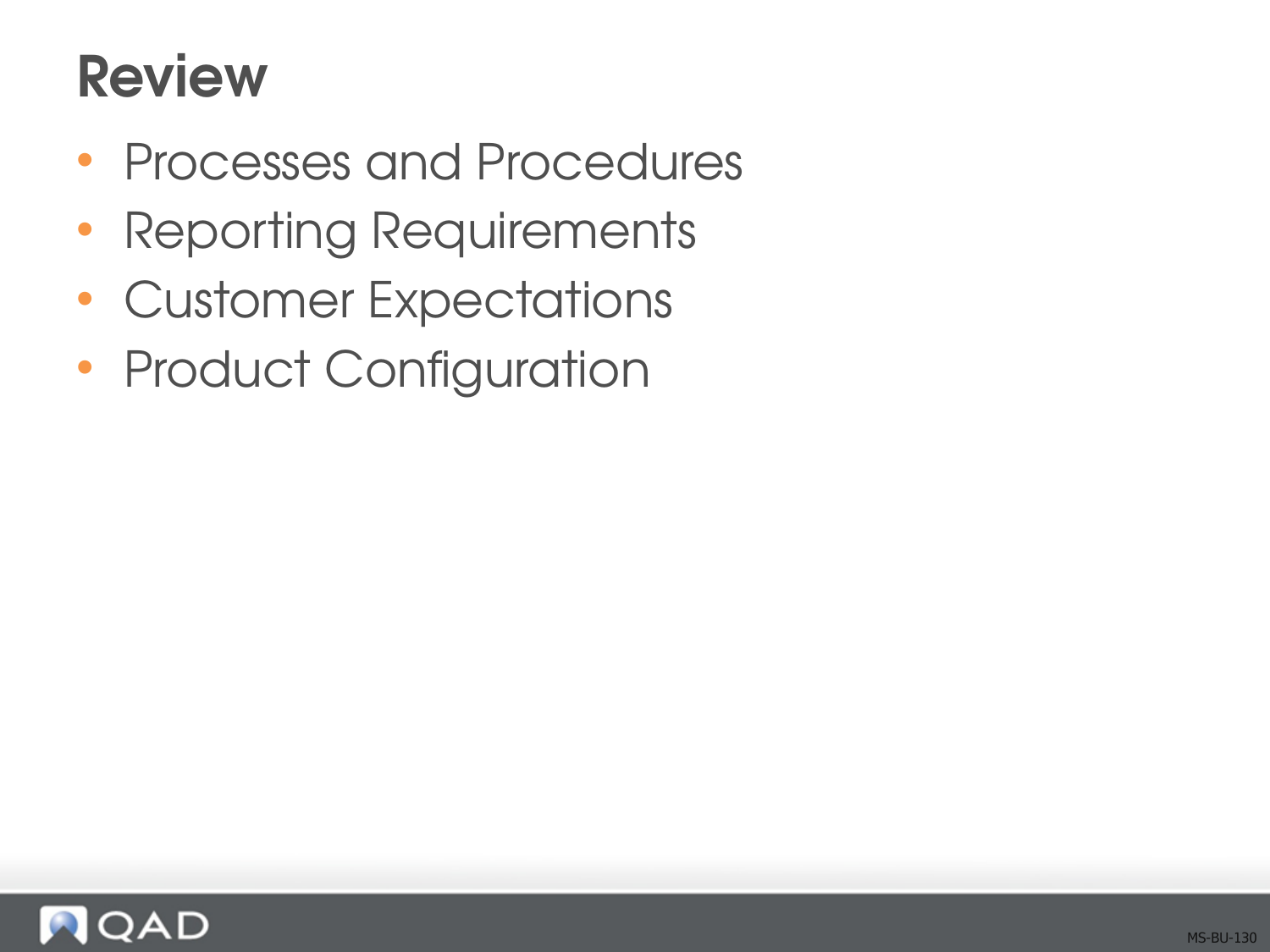

# Review
Processes and Procedures
Reporting Requirements
Customer Expectations
Product Configuration
MS-BU-130